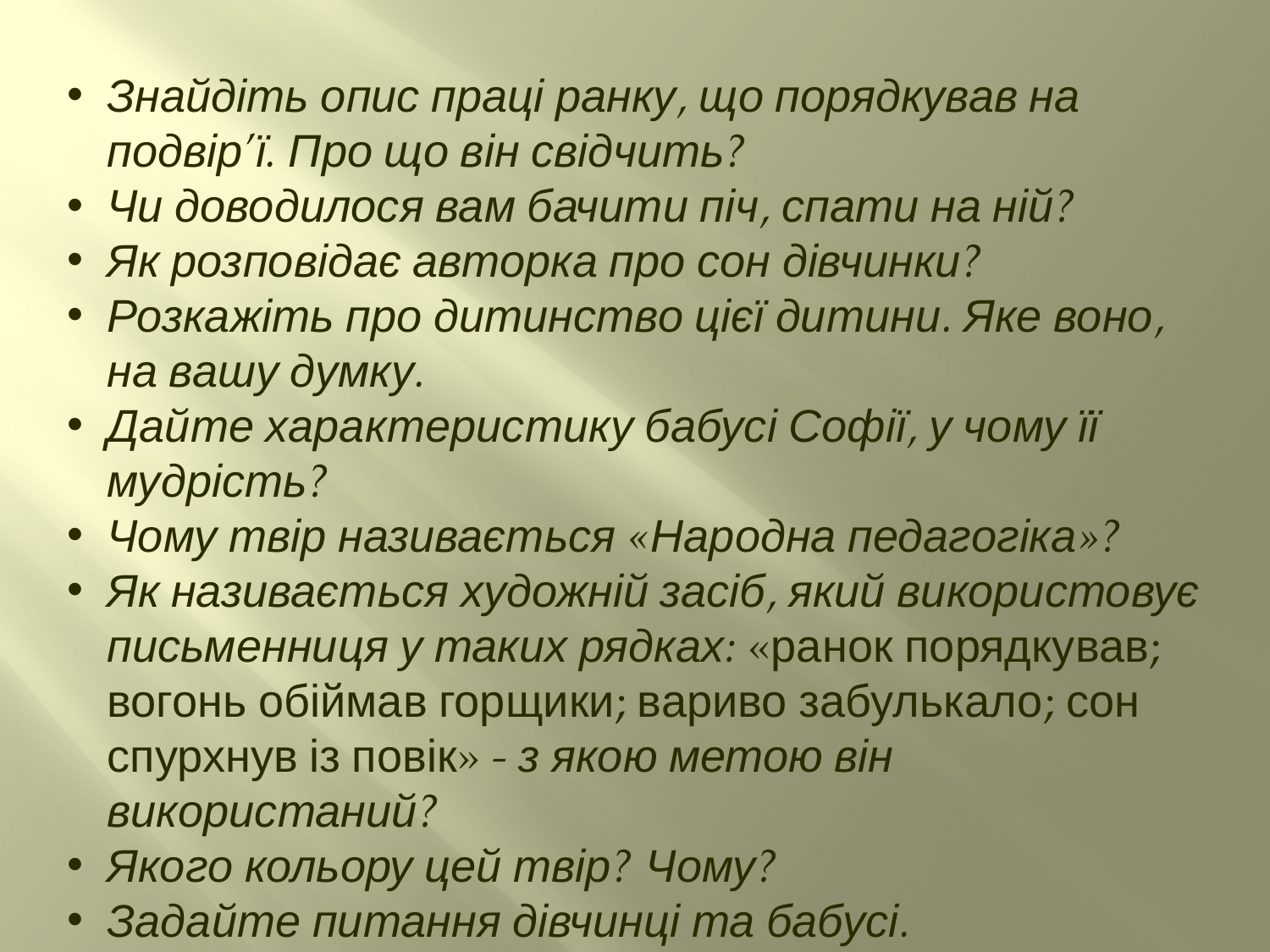

Знайдіть опис праці ранку, що порядкував на подвір’ї. Про що він свідчить?
Чи доводилося вам бачити піч, спати на ній?
Як розповідає авторка про сон дівчинки?
Розкажіть про дитинство цієї дитини. Яке воно, на вашу думку.
Дайте характеристику бабусі Софії, у чому її мудрість?
Чому твір називається «Народна педагогіка»?
Як називається художній засіб, який використовує письменниця у таких рядках: «ранок порядкував; вогонь обіймав горщики; вариво забулькало; сон спурхнув із повік» - з якою метою він використаний?
Якого кольору цей твір? Чому?
Задайте питання дівчинці та бабусі.